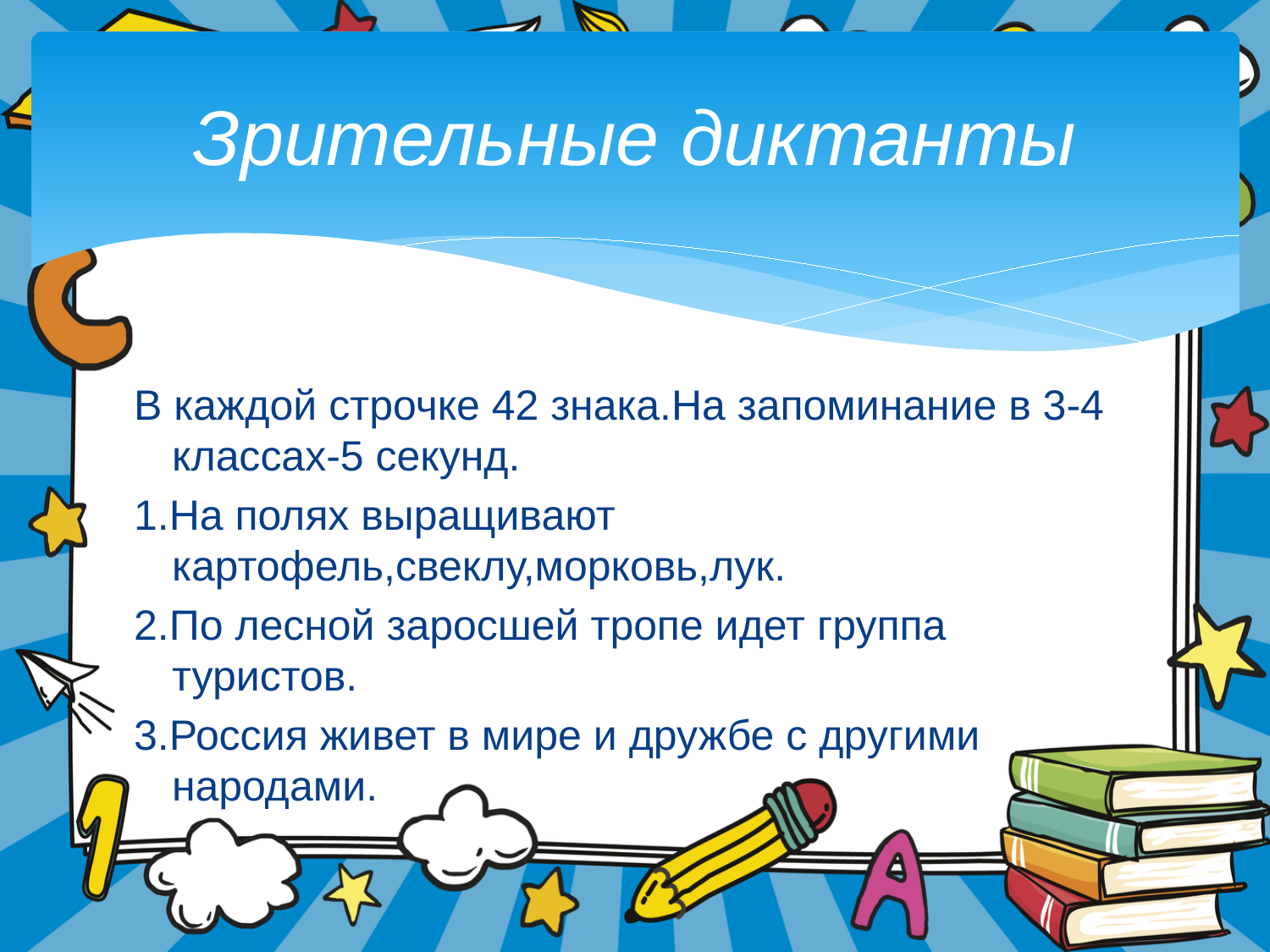

# Зрительные диктанты
В каждой строчке 42 знака.На запоминание в 3-4 классах-5 секунд.
1.На полях выращивают картофель,свеклу,морковь,лук.
2.По лесной заросшей тропе идет группа туристов.
3.Россия живет в мире и дружбе с другими народами.